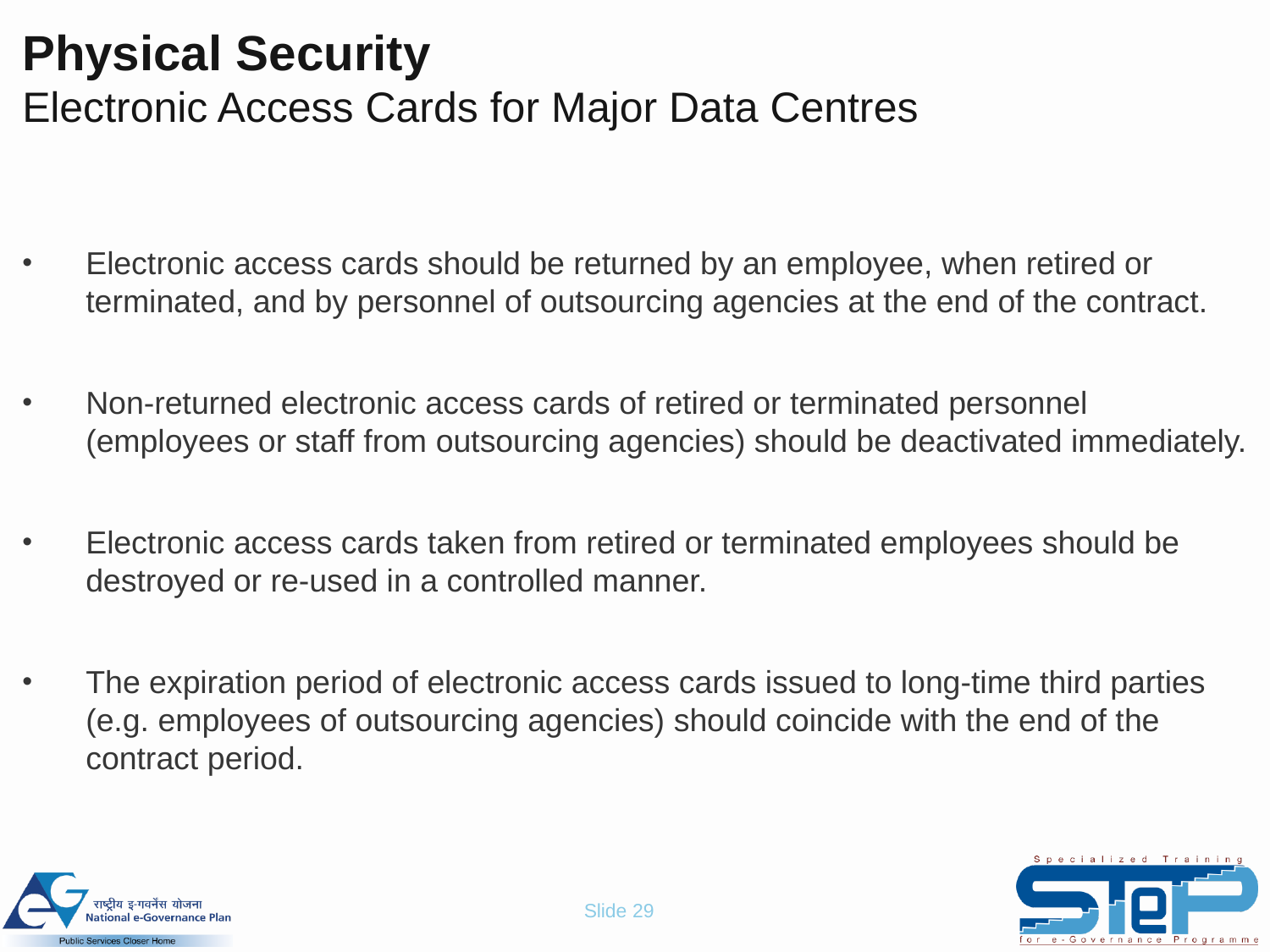

# Physical Security Electronic Access Cards for Major Data Centres
Electronic access cards should be returned by an employee, when retired or terminated, and by personnel of outsourcing agencies at the end of the contract.

Non-returned electronic access cards of retired or terminated personnel (employees or staff from outsourcing agencies) should be deactivated immediately.

Electronic access cards taken from retired or terminated employees should be destroyed or re-used in a controlled manner.

The expiration period of electronic access cards issued to long-time third parties (e.g. employees of outsourcing agencies) should coincide with the end of the contract period.